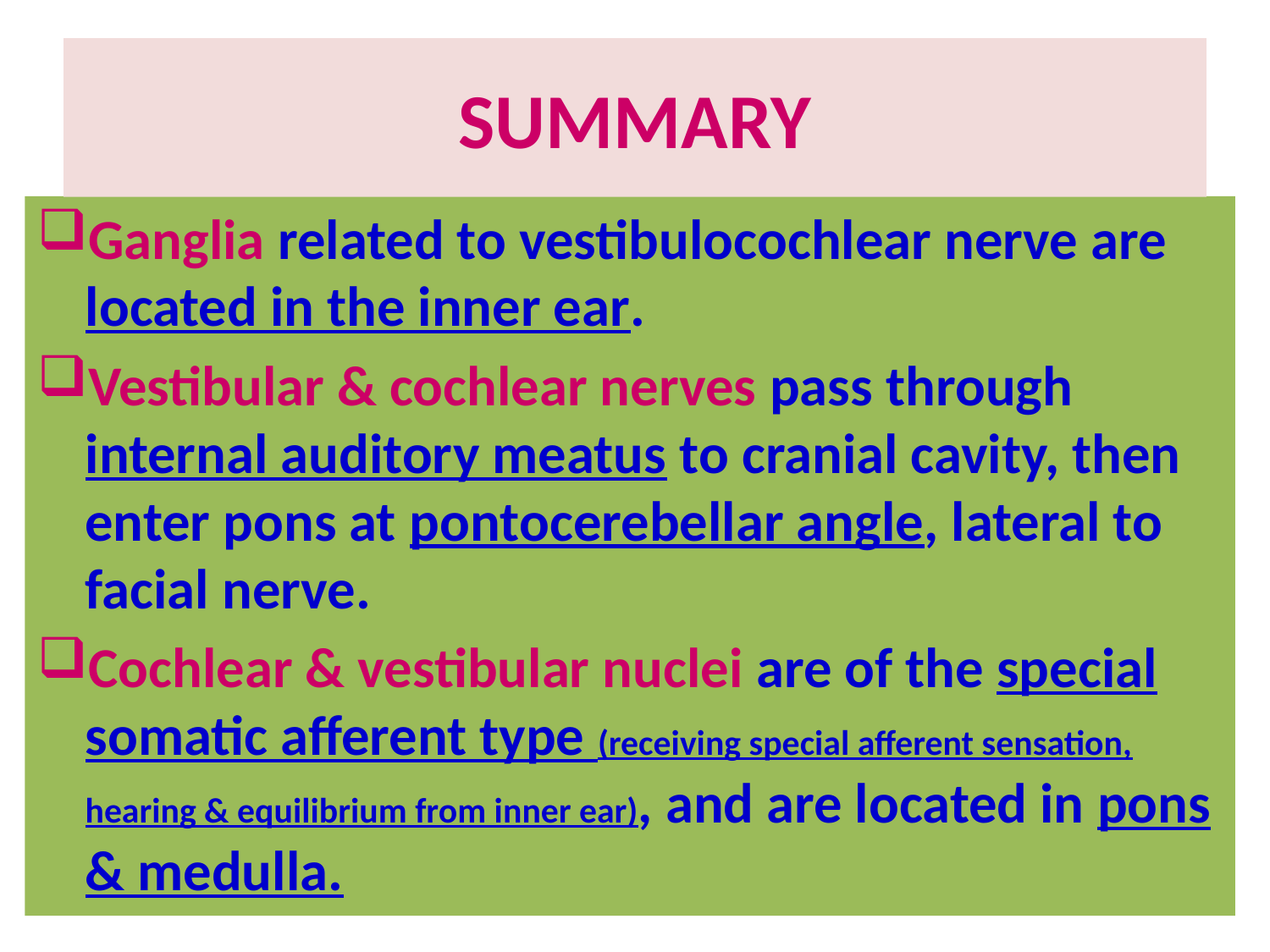

# SUMMARY
Ganglia related to vestibulocochlear nerve are located in the inner ear.
Vestibular & cochlear nerves pass through internal auditory meatus to cranial cavity, then enter pons at pontocerebellar angle, lateral to facial nerve.
Cochlear & vestibular nuclei are of the special somatic afferent type (receiving special afferent sensation, hearing & equilibrium from inner ear), and are located in pons & medulla.